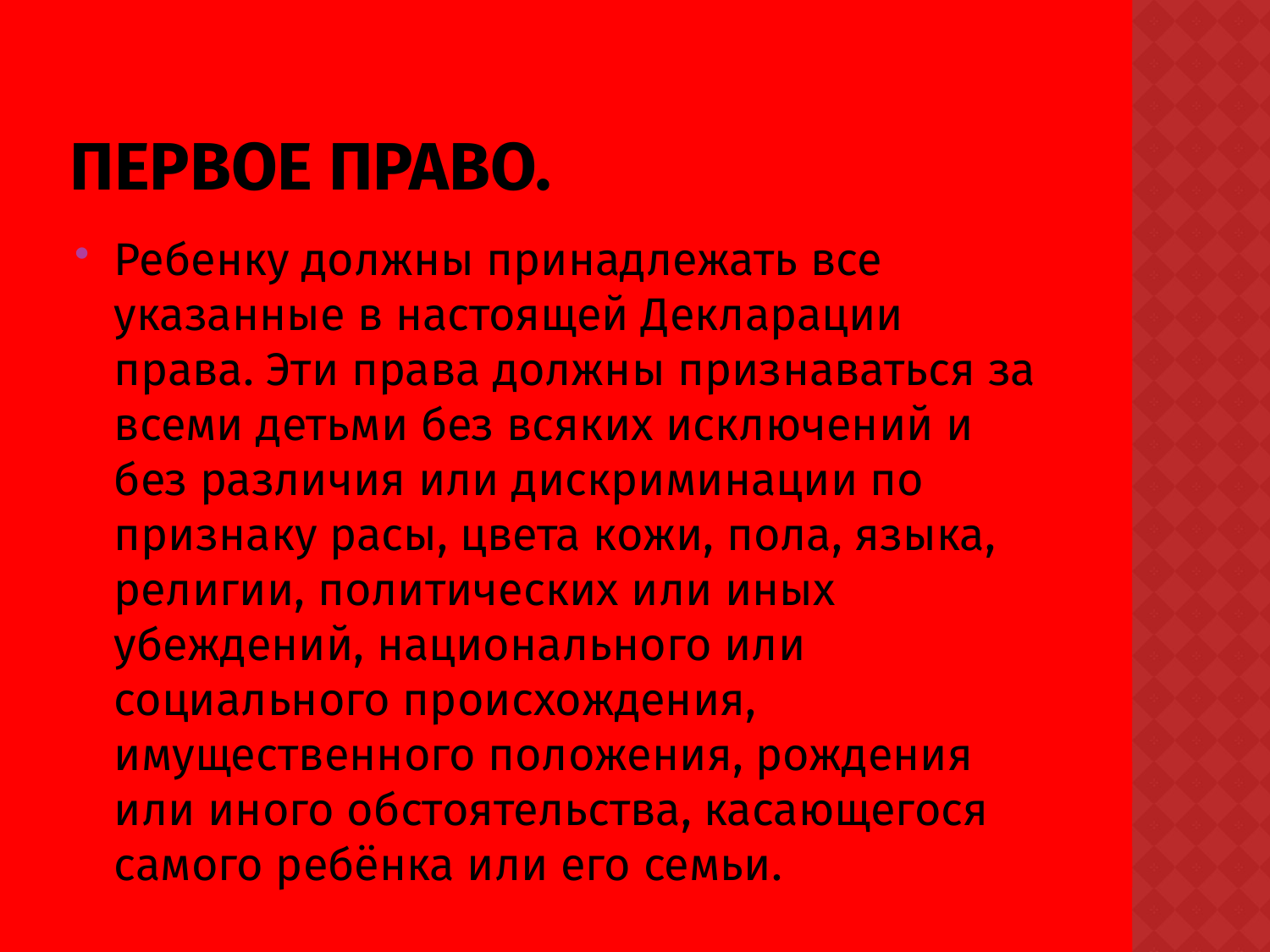

# Первое право.
Ребенку должны принадлежать все указанные в настоящей Декларации права. Эти права должны признаваться за всеми детьми без всяких исключений и без различия или дискриминации по признаку расы, цвета кожи, пола, языка, религии, политических или иных убеждений, национального или социального происхождения, имущественного положения, рождения или иного обстоятельства, касающегося самого ребёнка или его семьи.